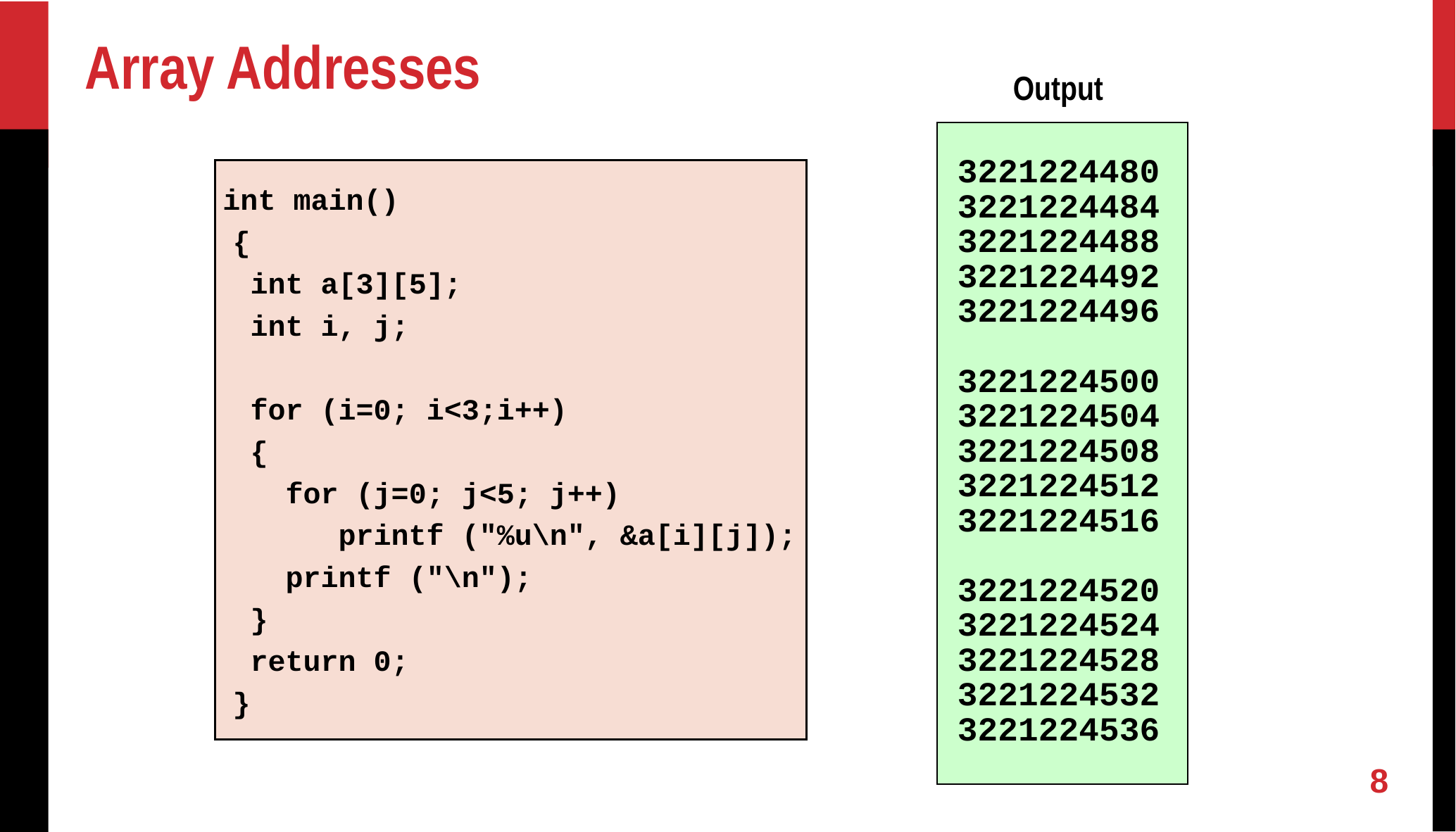

Array Addresses
Output
 3221224480
 3221224484
 3221224488
 3221224492
 3221224496

 3221224500
 3221224504
 3221224508
 3221224512
 3221224516

 3221224520
 3221224524
 3221224528
 3221224532
 3221224536
 int main()
 {
  int a[3][5];
  int i, j;

  for (i=0; i<3;i++)
  {
    for (j=0; j<5; j++)
       printf ("%u\n", &a[i][j]);
    printf ("\n");
  }
  return 0;
 }
8